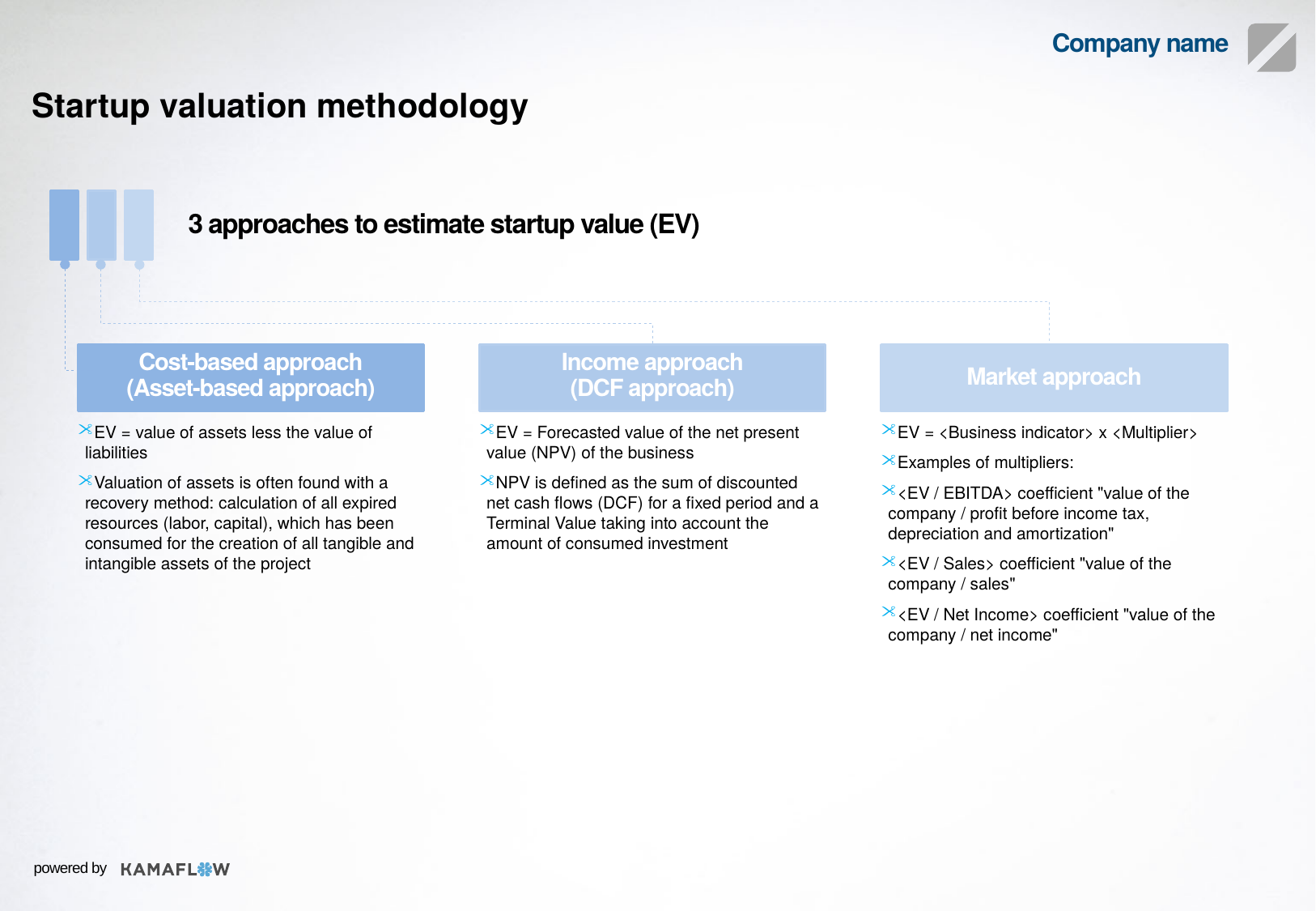

Startup valuation methodology

               3 approaches to estimate startup value (EV)

Cost-based approach
(Asset-based approach)
Income approach
(DCF approach)
Market approach
EV = value of assets less the value of liabilities
Valuation of assets is often found with a recovery method: calculation of all expired resources (labor, capital), which has been consumed for the creation of all tangible and intangible assets of the project
EV = Forecasted value of the net present value (NPV) of the business
NPV is defined as the sum of discounted net cash flows (DCF) for a fixed period and a Terminal Value taking into account the amount of consumed investment
EV = <Business indicator> x <Multiplier>
Examples of multipliers:
<EV / EBITDA> coefficient "value of the company / profit before income tax, depreciation and amortization"
<EV / Sales> coefficient "value of the company / sales"
<EV / Net Income> coefficient "value of the company / net income"
1